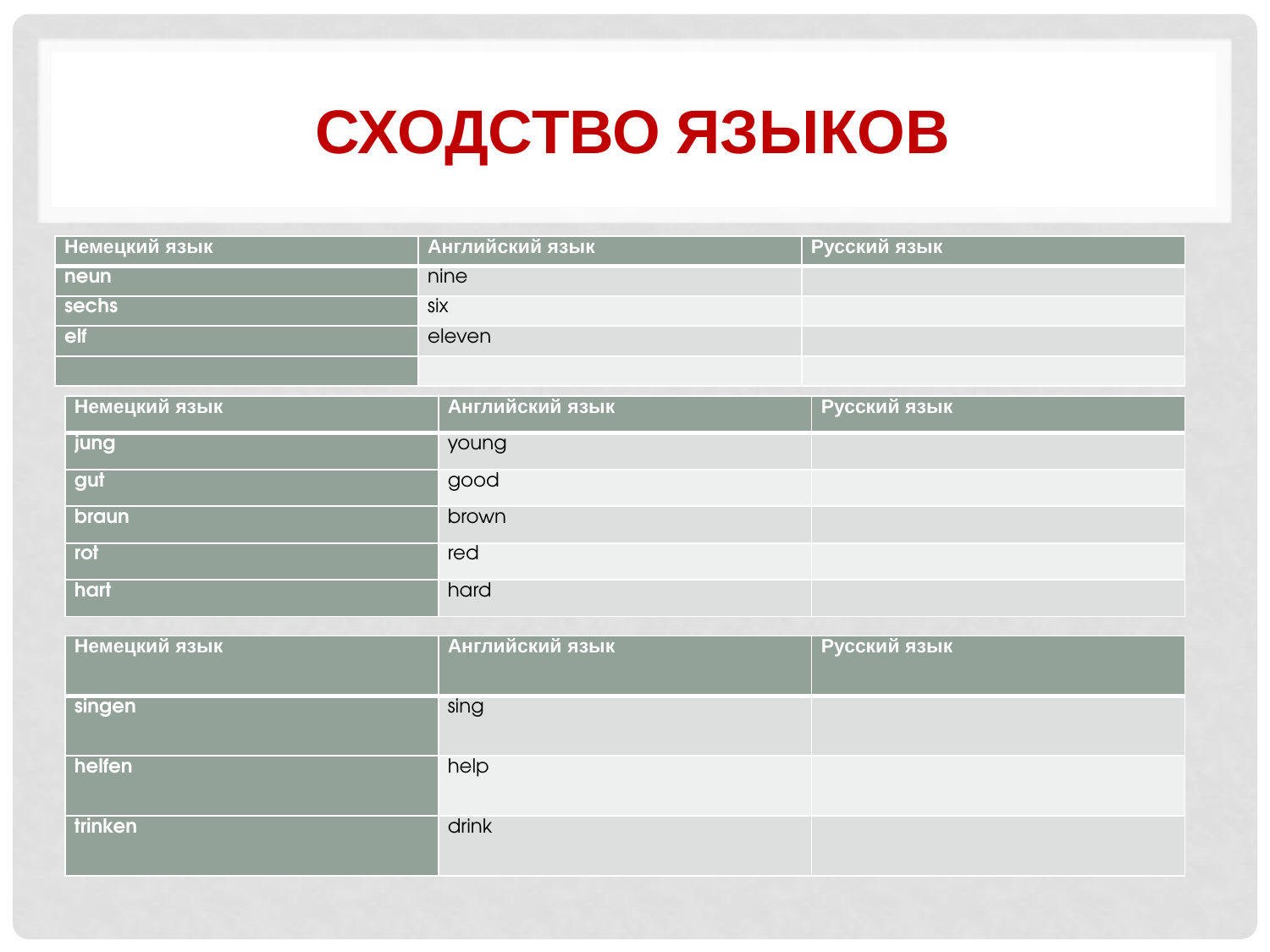

# Сходство языков
| Немецкий язык | Английский язык | Русский язык |
| --- | --- | --- |
| neun | nine |  |
| sechs | six |  |
| elf | eleven |  |
|  |  |  |
| Немецкий язык | Английский язык | Русский язык |
| --- | --- | --- |
| jung | young |  |
| gut | good |  |
| braun | brown |  |
| rot | red |  |
| hart | hard |  |
| Немецкий язык | Английский язык | Русский язык |
| --- | --- | --- |
| singen | sing |  |
| helfen | help |  |
| trinken | drink |  |